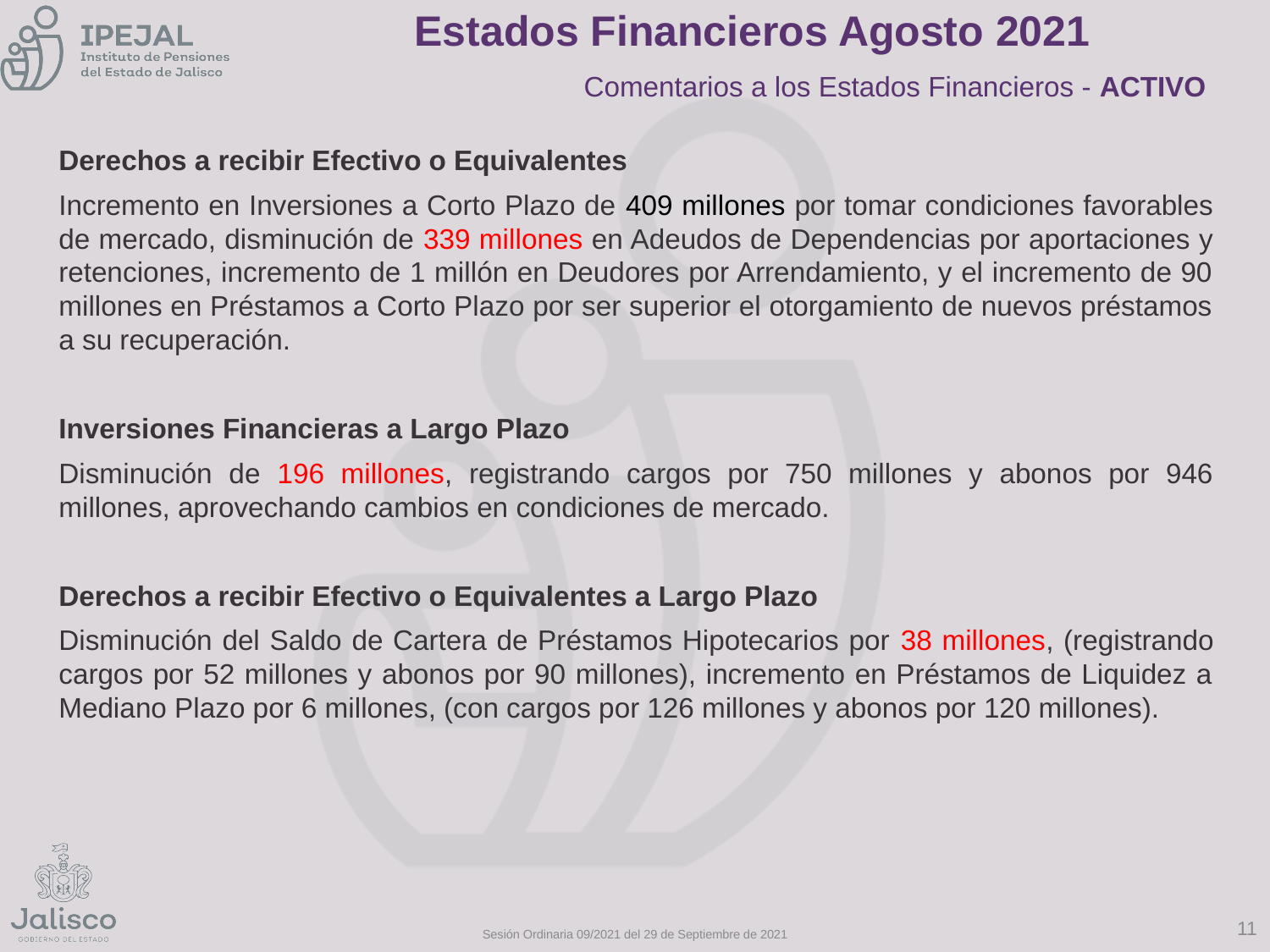

Estados Financieros Agosto 2021
Comentarios a los Estados Financieros - ACTIVO
Derechos a recibir Efectivo o Equivalentes
Incremento en Inversiones a Corto Plazo de 409 millones por tomar condiciones favorables de mercado, disminución de 339 millones en Adeudos de Dependencias por aportaciones y retenciones, incremento de 1 millón en Deudores por Arrendamiento, y el incremento de 90 millones en Préstamos a Corto Plazo por ser superior el otorgamiento de nuevos préstamos a su recuperación.

Inversiones Financieras a Largo Plazo
Disminución de 196 millones, registrando cargos por 750 millones y abonos por 946 millones, aprovechando cambios en condiciones de mercado.

Derechos a recibir Efectivo o Equivalentes a Largo Plazo
Disminución del Saldo de Cartera de Préstamos Hipotecarios por 38 millones, (registrando cargos por 52 millones y abonos por 90 millones), incremento en Préstamos de Liquidez a Mediano Plazo por 6 millones, (con cargos por 126 millones y abonos por 120 millones).

11
Sesión Ordinaria 09/2021 del 29 de Septiembre de 2021